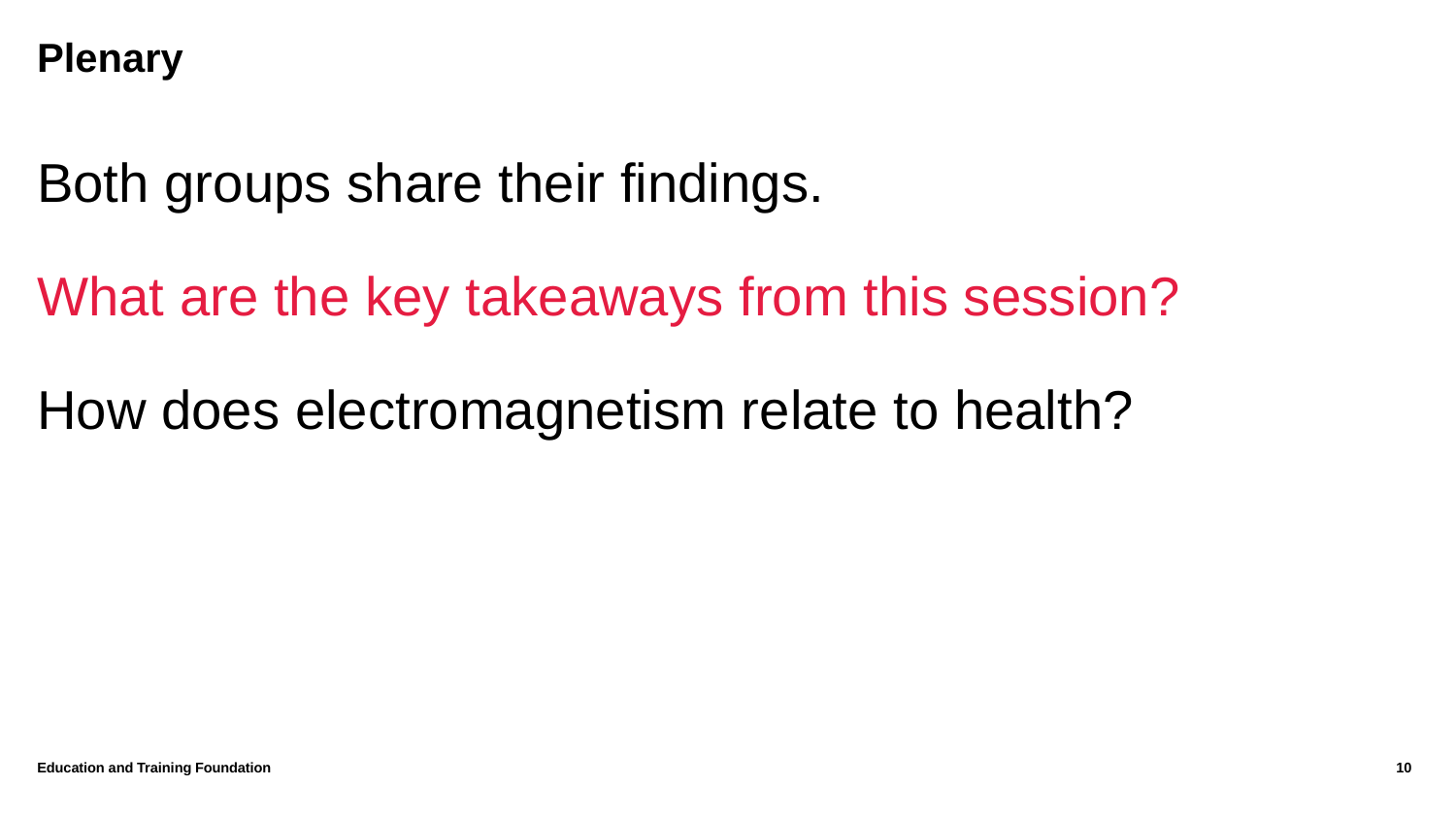

# Plenary
Both groups share their findings.

What are the key takeaways from this session?

How does electromagnetism relate to health?

Education and Training Foundation
10